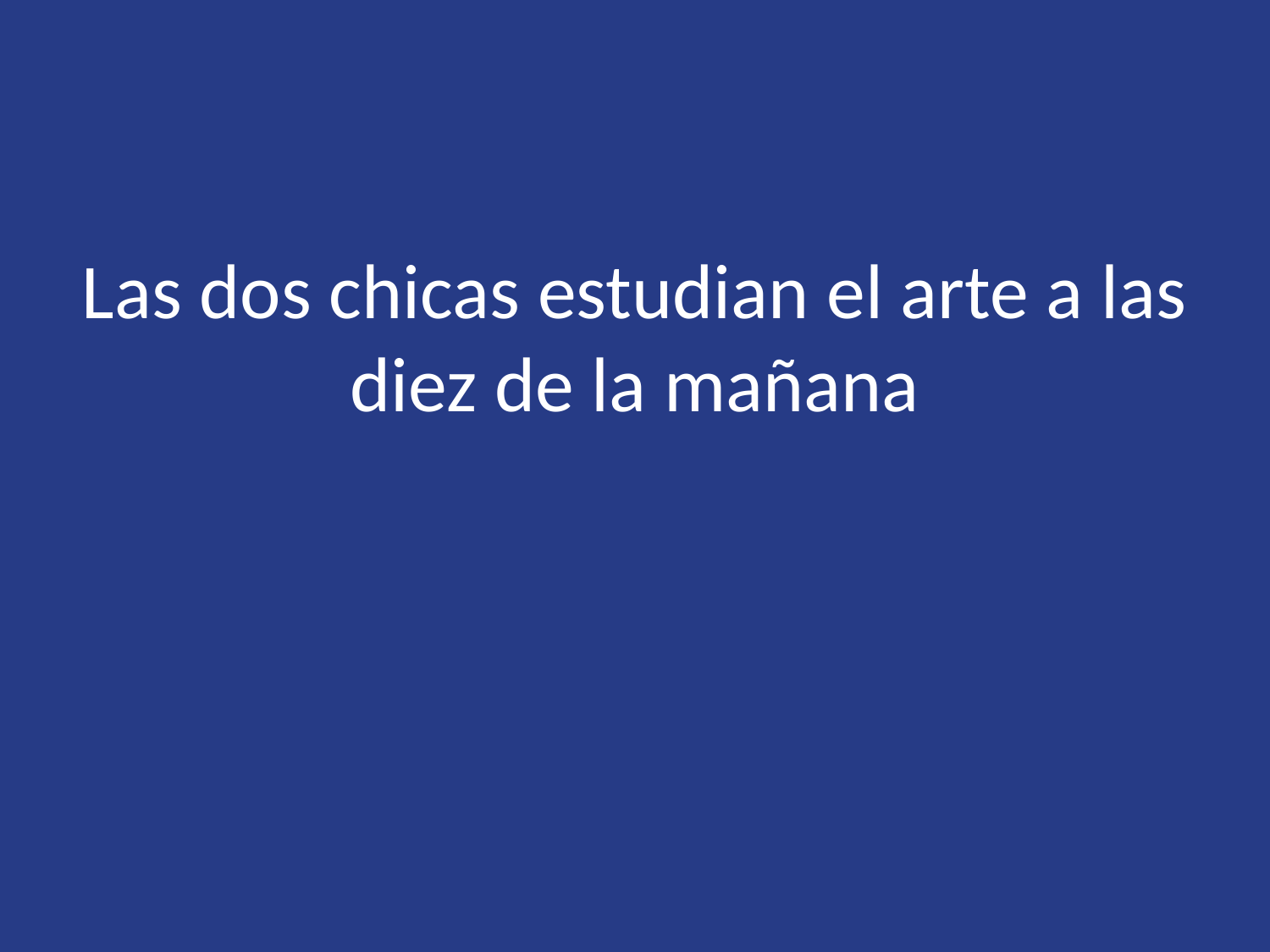

# Las dos chicas estudian el arte a las diez de la mañana